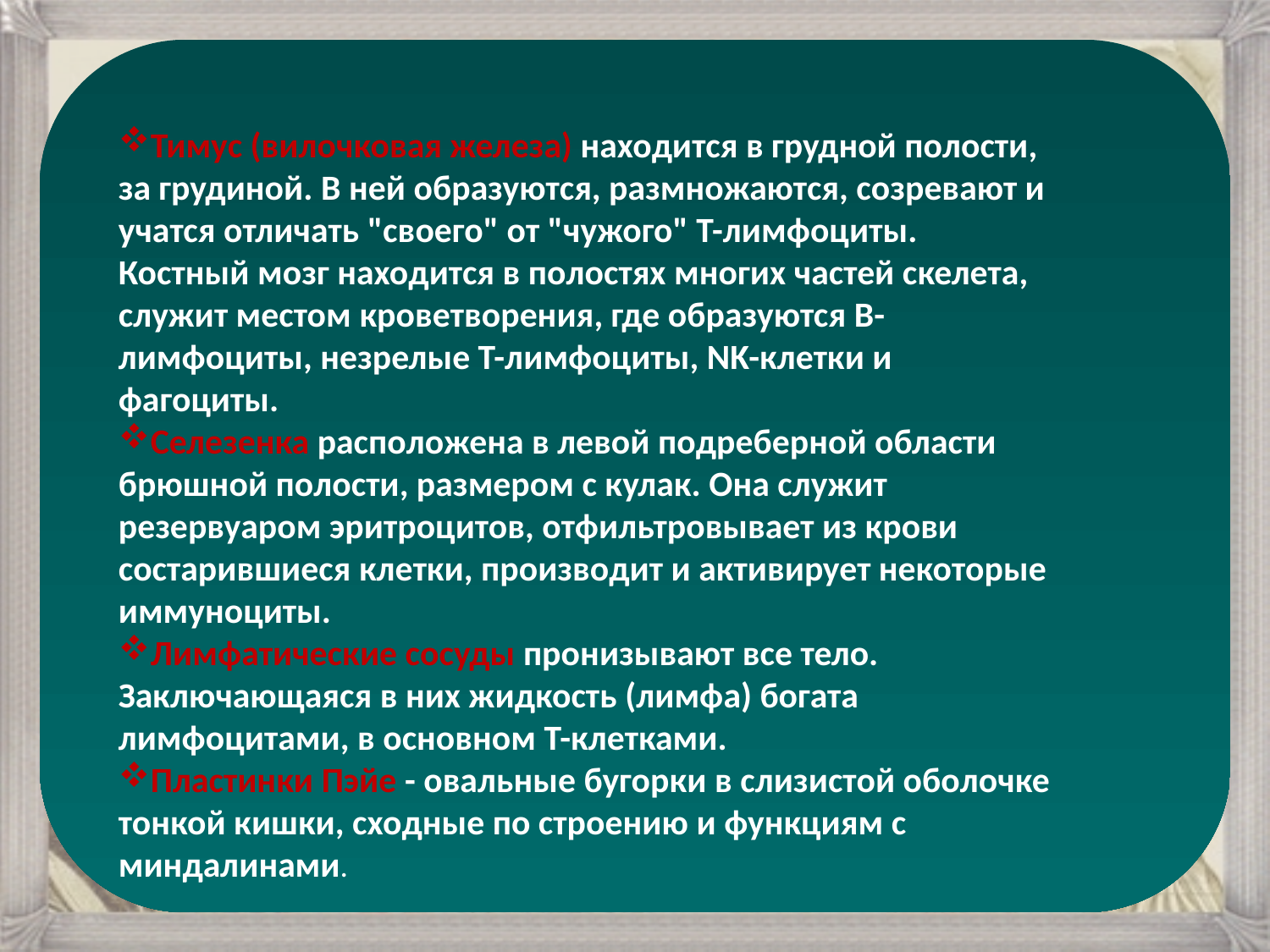

Тимус (вилочковая железа) находится в грудной полости, за грудиной. В ней образуются, размножаются, созревают и учатся отличать "своего" от "чужого" Т-лимфоциты.
Костный мозг находится в полостях многих частей скелета, служит местом кроветворения, где образуются В-лимфоциты, незрелые Т-лимфоциты, NK-клетки и фагоциты.
Селезенка расположена в левой подреберной области брюшной полости, размером с кулак. Она служит резервуаром эритроцитов, отфильтровывает из крови состарившиеся клетки, производит и активирует некоторые иммуноциты.
Лимфатические сосуды пронизывают все тело. Заключающаяся в них жидкость (лимфа) богата лимфоцитами, в основном Т-клетками.
Пластинки Пэйе - овальные бугорки в слизистой оболочке тонкой кишки, сходные по строению и функциям с миндалинами.